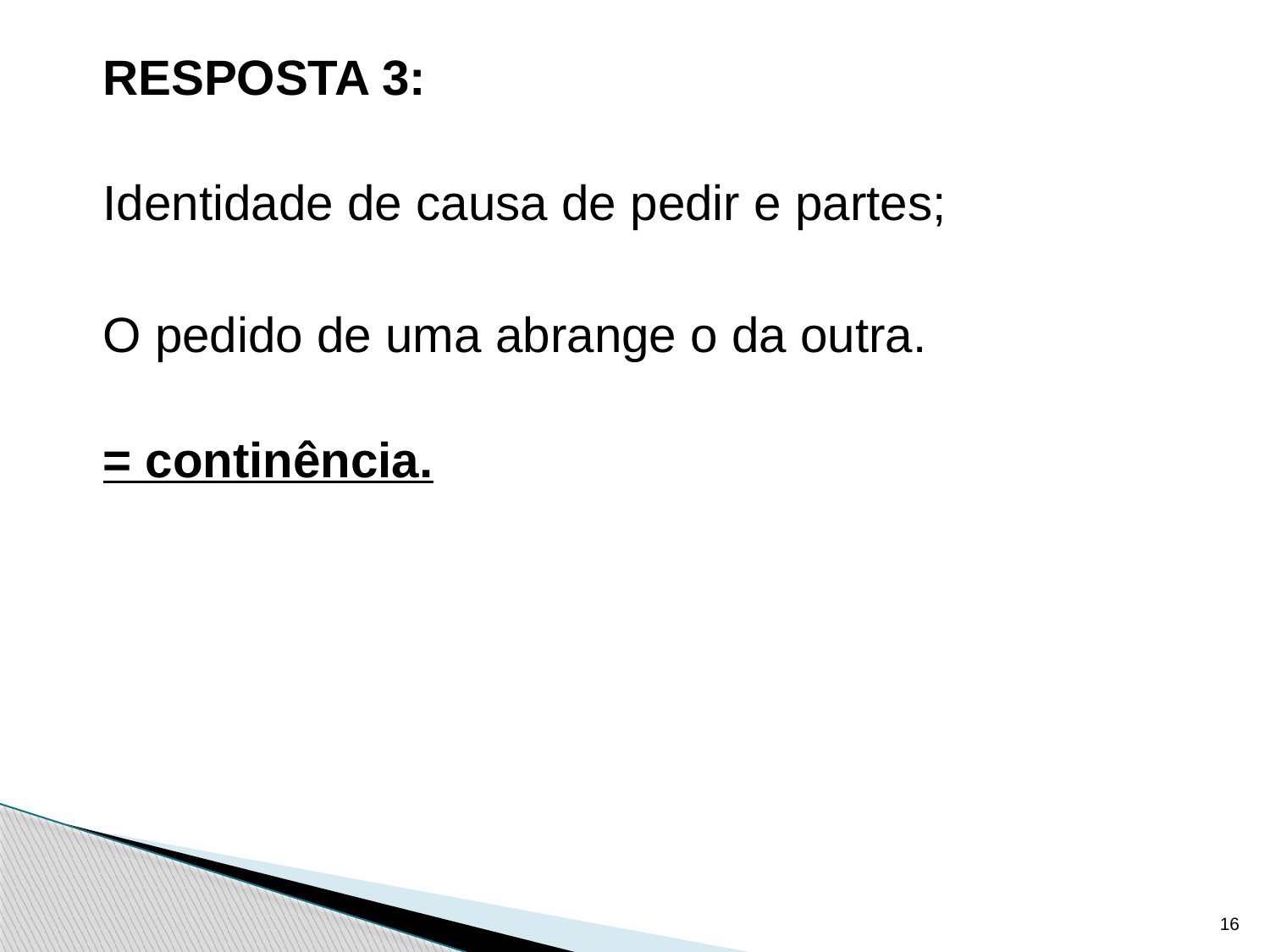

RESPOSTA 3:
Identidade de causa de pedir e partes;

	O pedido de uma abrange o da outra.
= continência.

16